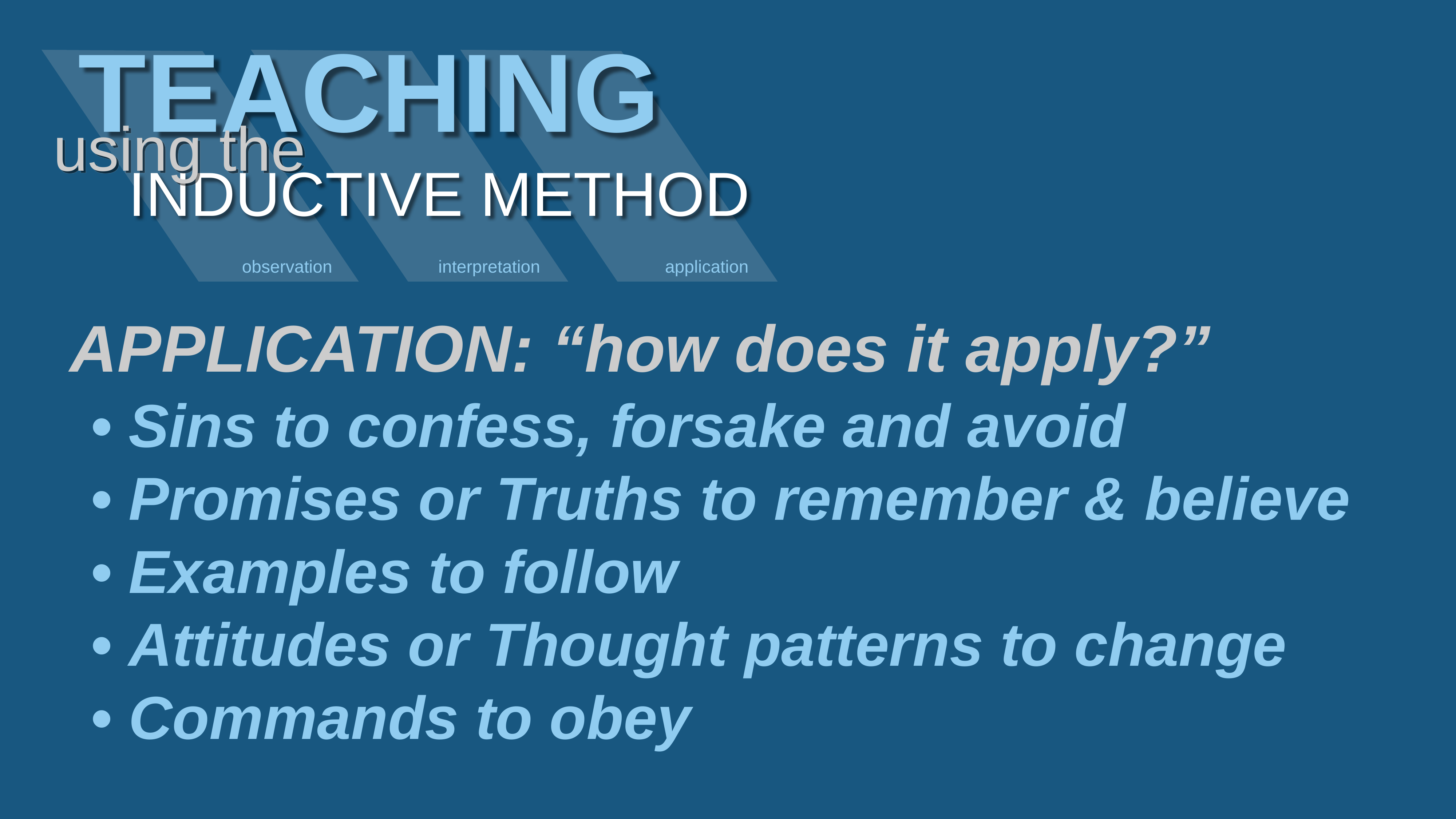

TEACHING

using the
INDUCTIVE METHOD
observation
interpretation
application
APPLICATION: “how does it apply?”
• Sins to confess, forsake and avoid
• Promises or Truths to remember & believe
• Examples to follow
• Attitudes or Thought patterns to change
• Commands to obey